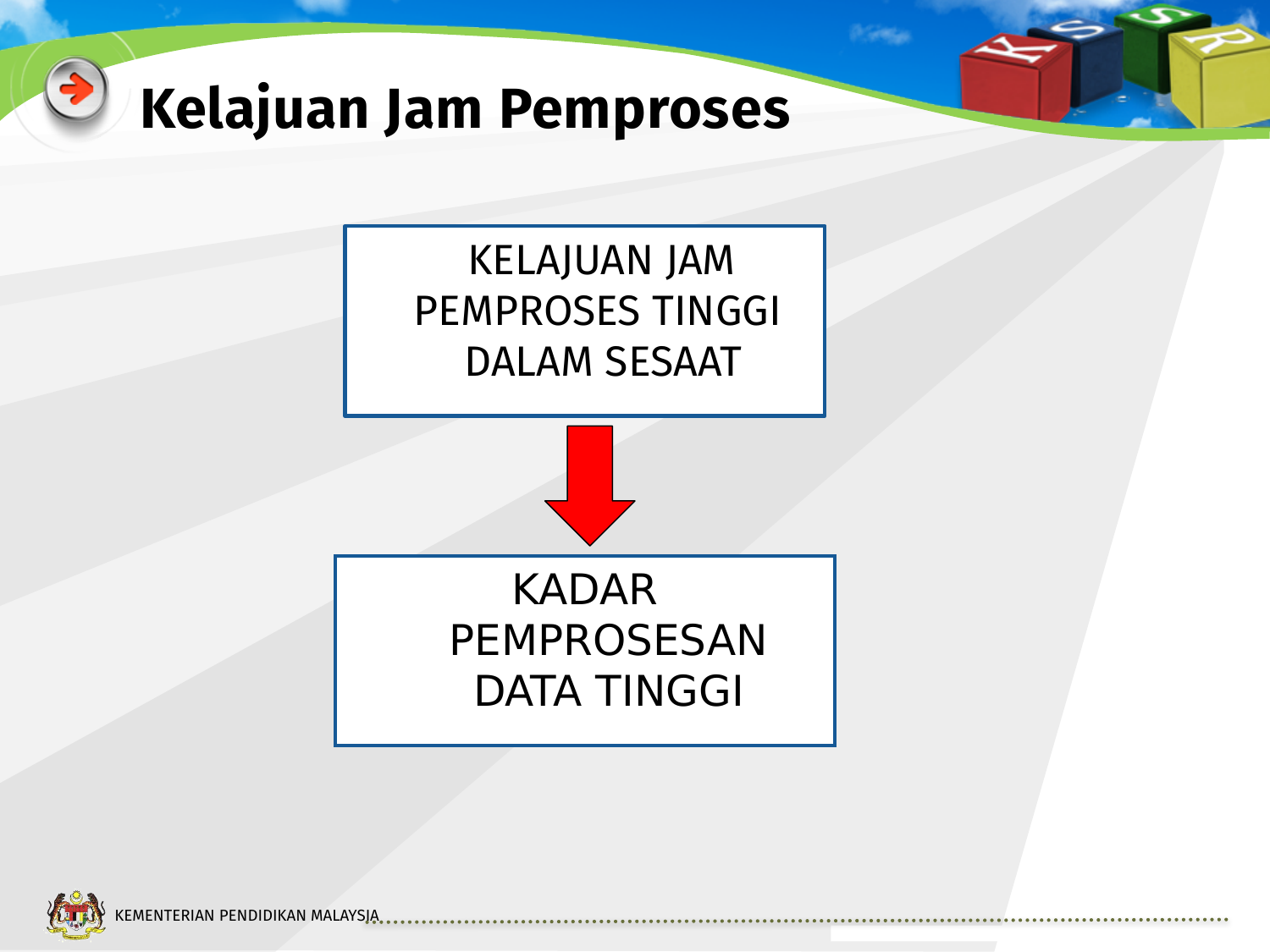

# Kelajuan Jam Pemproses
   KELAJUAN JAM PEMPROSES TINGGI   DALAM SESAAT

KADAR PEMPROSESAN DATA TINGGI